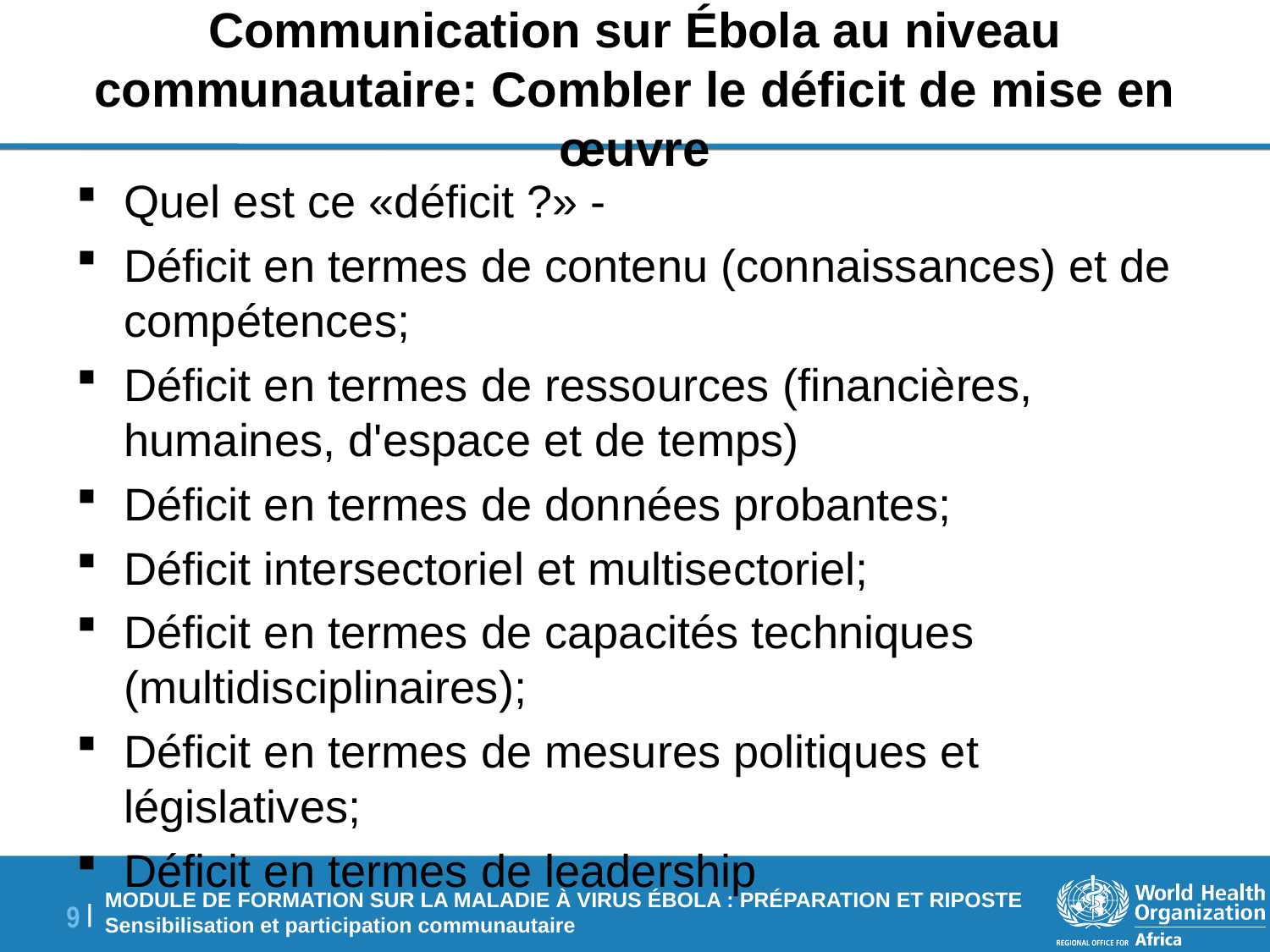

# Communication sur Ébola au niveau communautaire: Combler le déficit de mise en œuvre
Quel est ce «déficit ?» -
Déficit en termes de contenu (connaissances) et de compétences;
Déficit en termes de ressources (financières, humaines, d'espace et de temps)
Déficit en termes de données probantes;
Déficit intersectoriel et multisectoriel;
Déficit en termes de capacités techniques (multidisciplinaires);
Déficit en termes de mesures politiques et législatives;
Déficit en termes de leadership